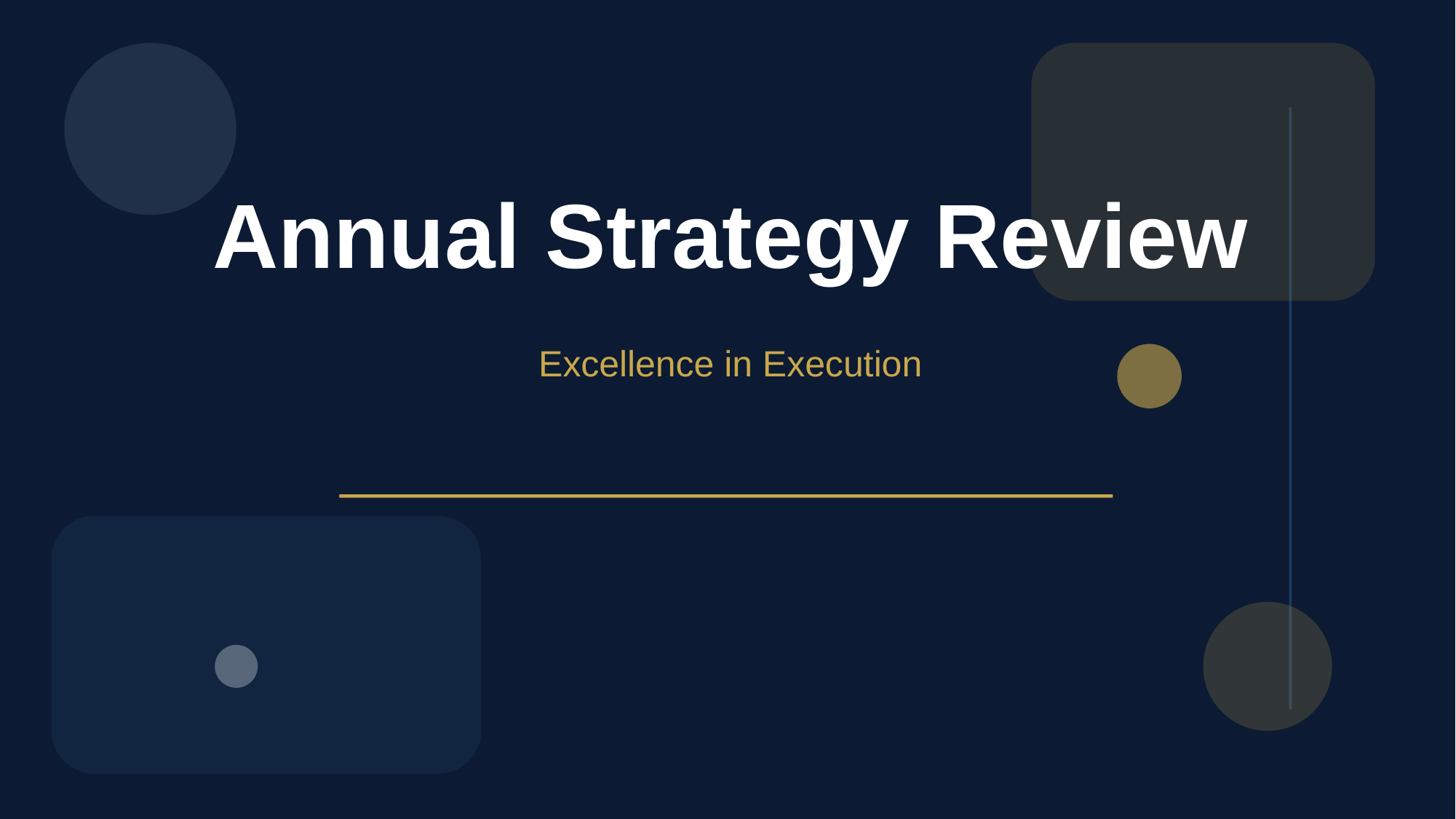

Annual Strategy Review
01
02
03
Excellence in Execution

Vision
Execution
Results
Setting the direction with bold ambition and strategic foresight
Delivering results through disciplined operational excellence
Measuring impact with transparent metrics and accountability